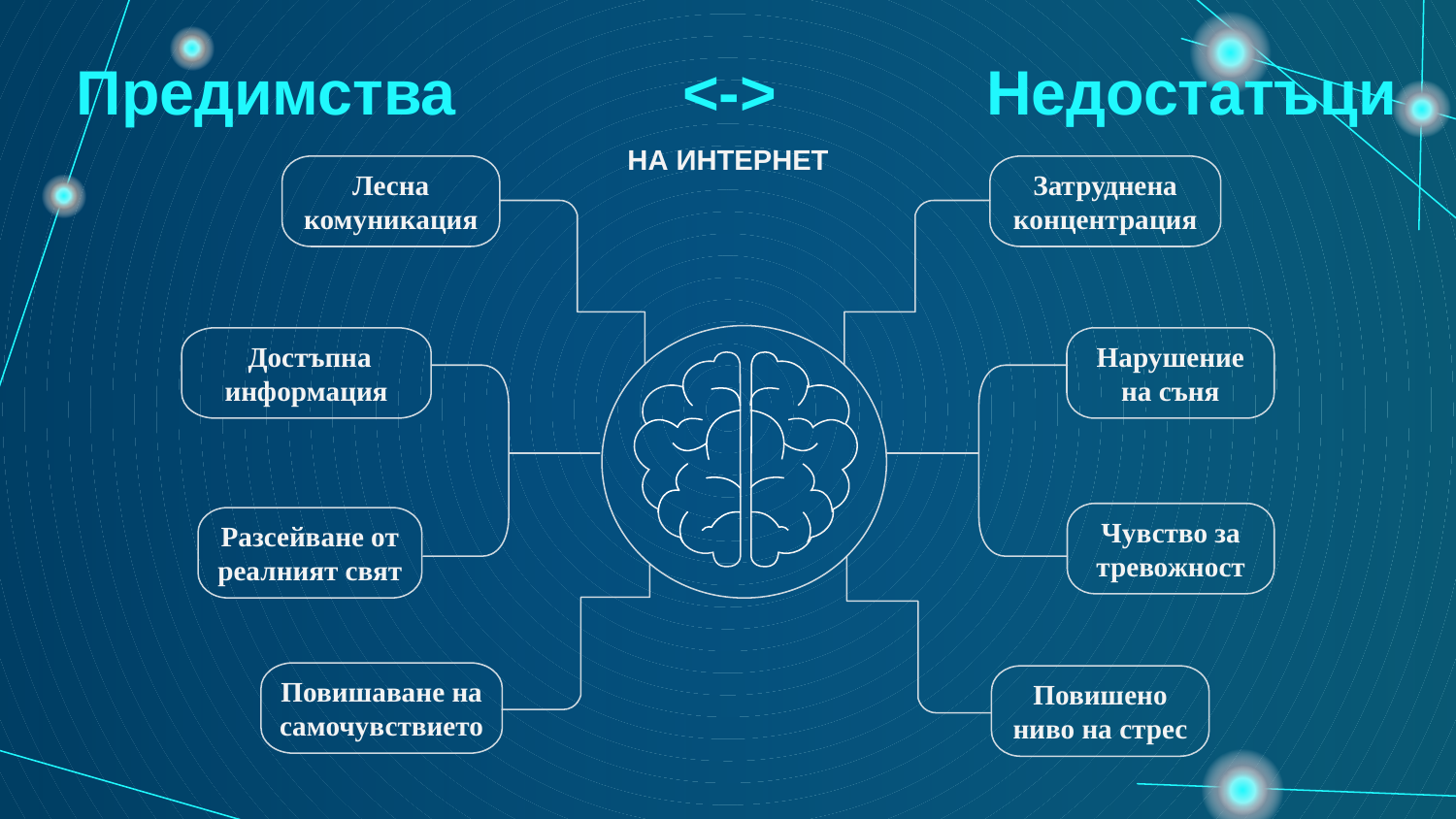

# Предимства             <->            Недостатъци
НА ИНТЕРНЕТ
Лесна комуникация
Затруднена концентрация

 Достъпна информация
Нарушение на съня

Чувство за тревожност
Разсейване от реалният свят

Повишаване на самочувствието
Повишено ниво на стрес